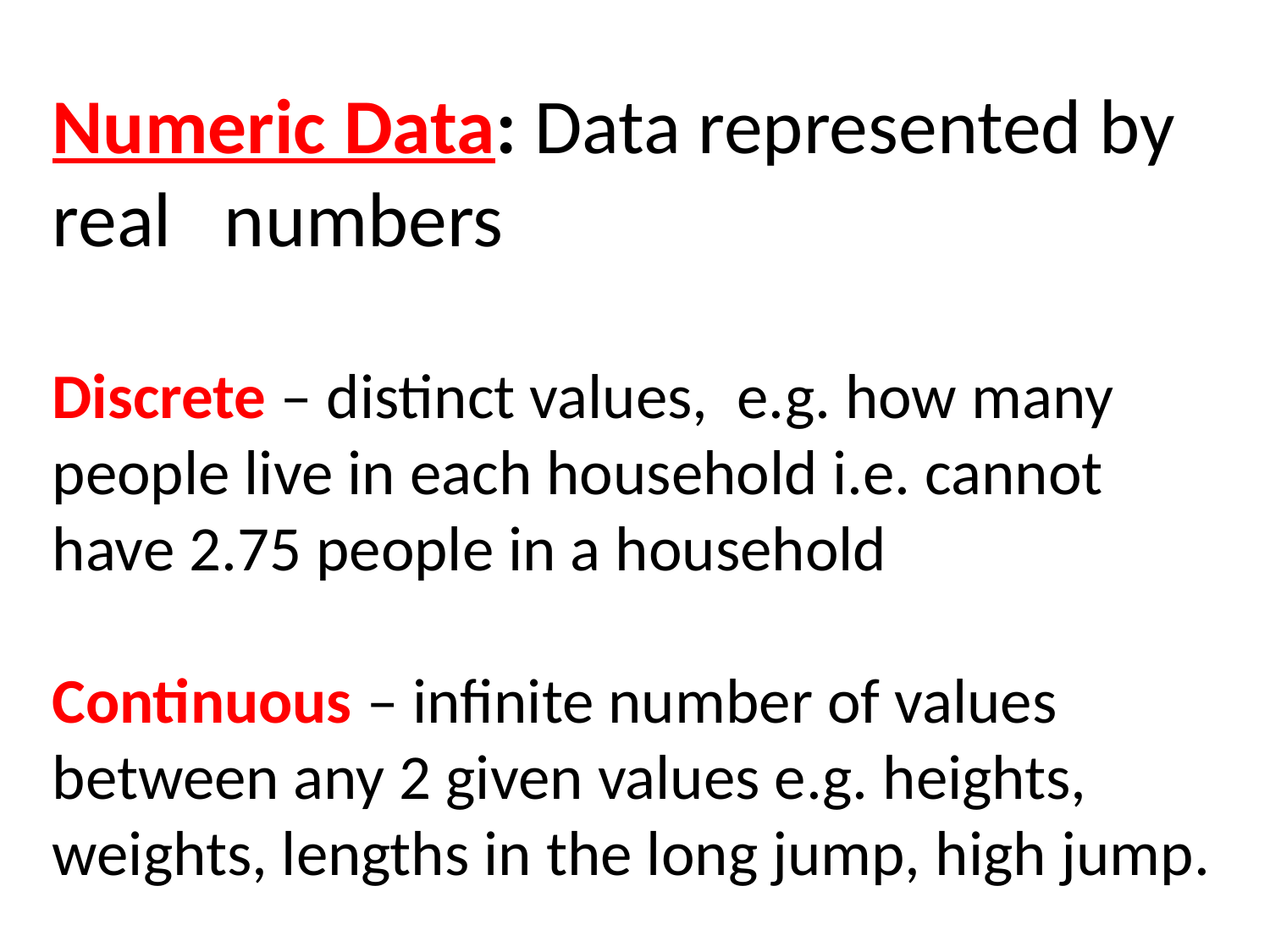

Numeric Data: Data represented by real   numbers

Discrete – distinct values,  e.g. how many people live in each household i.e. cannot have 2.75 people in a household

Continuous – infinite number of values between any 2 given values e.g. heights, weights, lengths in the long jump, high jump.